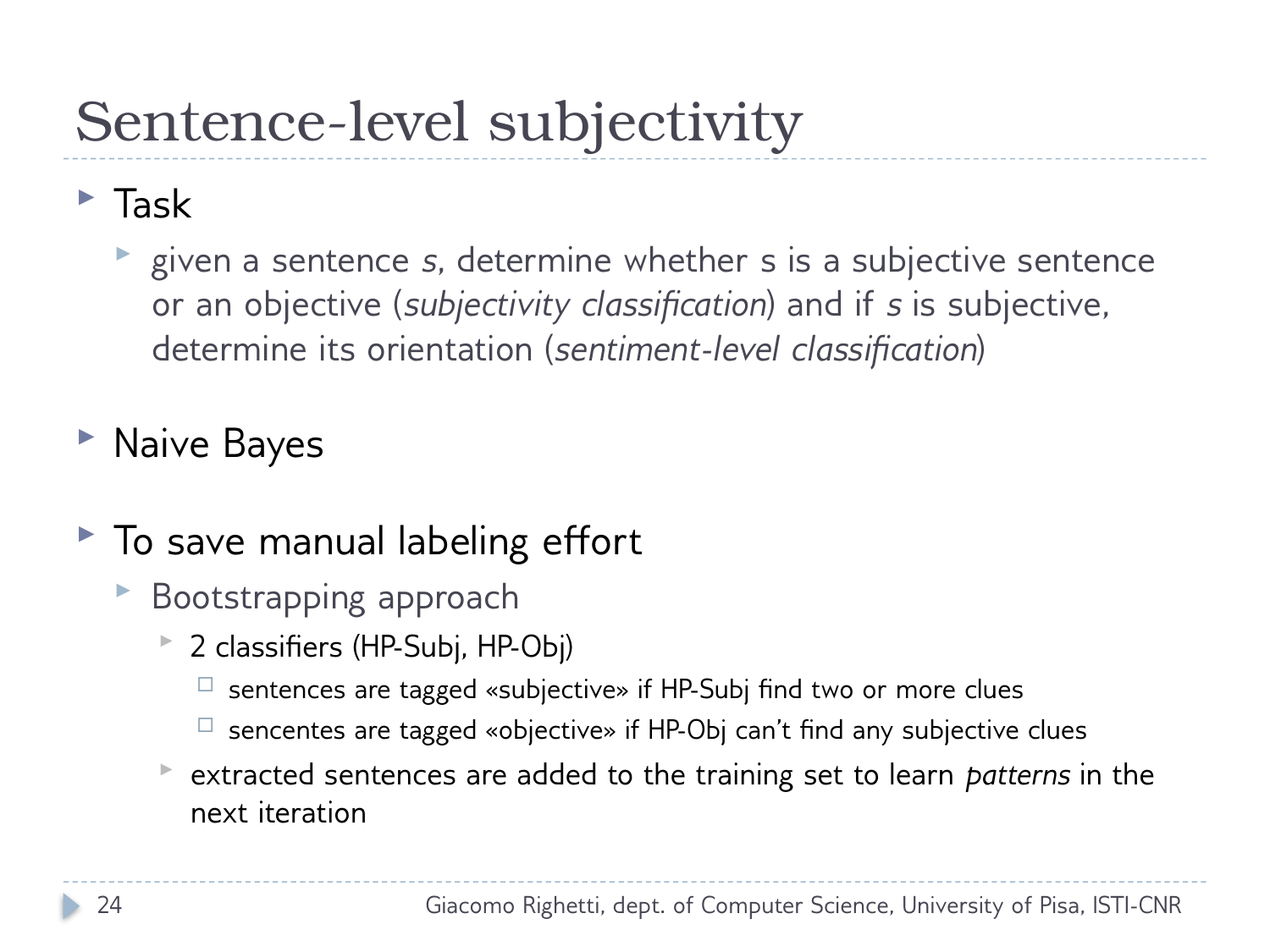

# Sentence-level subjectivity
Task
given a sentence s, determine whether s is a subjective sentence or an objective (subjectivity classification) and if s is subjective, determine its orientation (sentiment-level classification)

Naive Bayes

To save manual labeling effort
Bootstrapping approach
2 classifiers (HP-Subj, HP-Obj)
sentences are tagged «subjective» if HP-Subj find two or more clues
sencentes are tagged «objective» if HP-Obj can’t find any subjective clues
extracted sentences are added to the training set to learn patterns in the next iteration
24
Giacomo Righetti, dept. of Computer Science, University of Pisa, ISTI-CNR